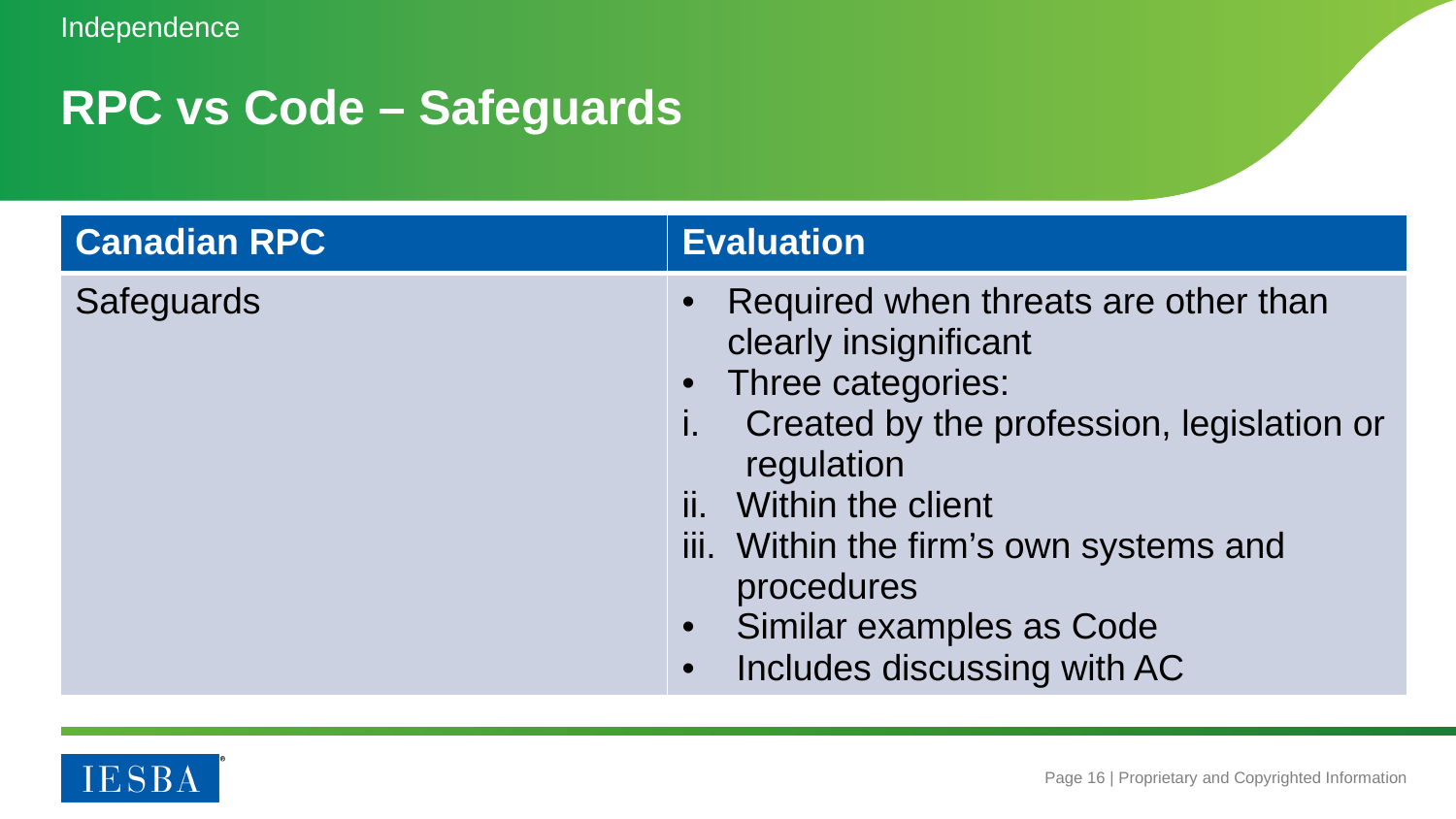

Independence
# RPC vs Code – Safeguards
| Canadian RPC | Evaluation |
| --- | --- |
| Safeguards | Required when threats are other than clearly insignificant Three categories: Created by the profession, legislation or regulation Within the client Within the firm’s own systems and procedures Similar examples as Code Includes discussing with AC |